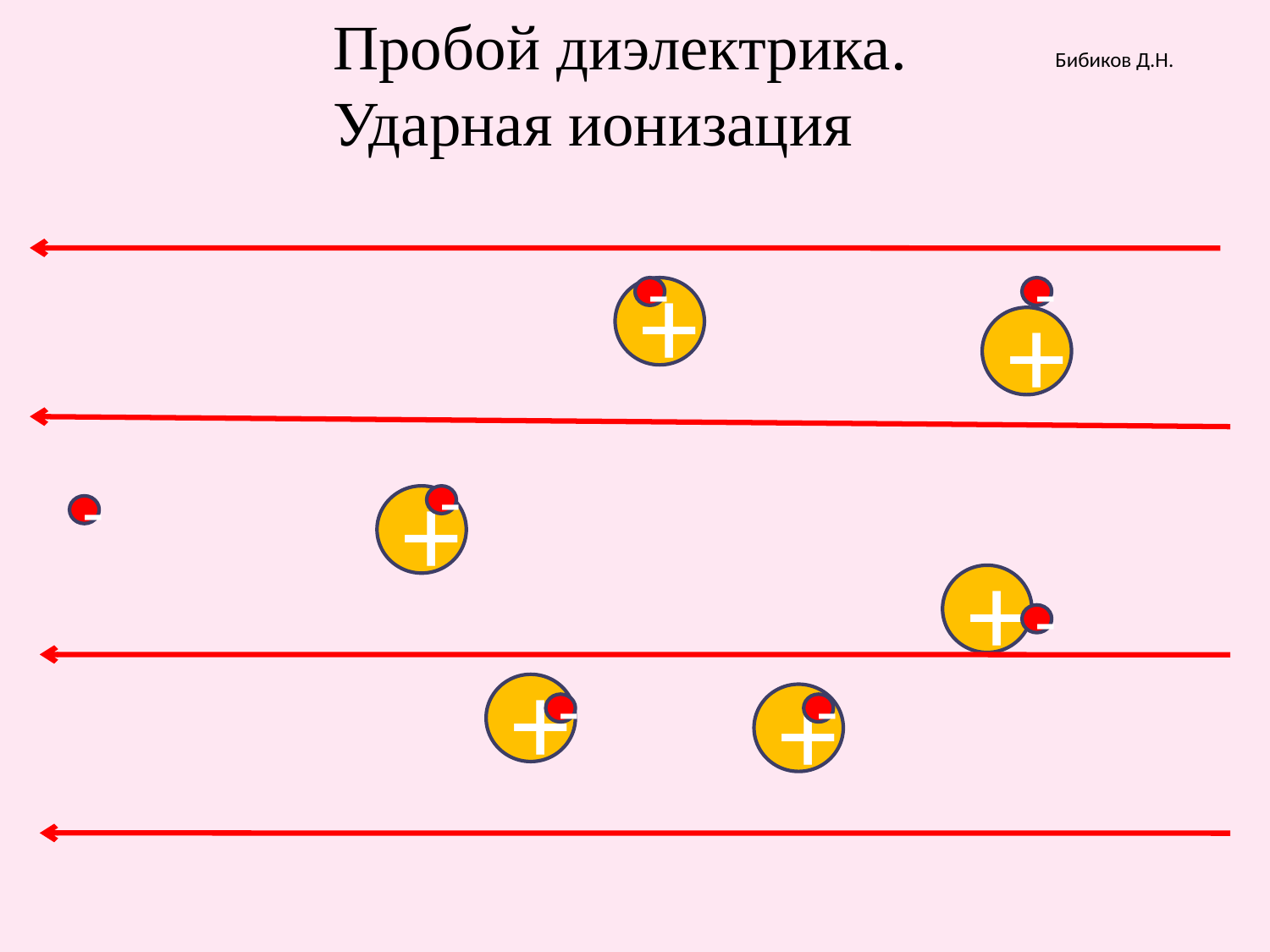

Пробой диэлектрика.
Ударная ионизация
Бибиков Д.Н.
+
-
-
+
+
-
-
+
-
+
+
-
-